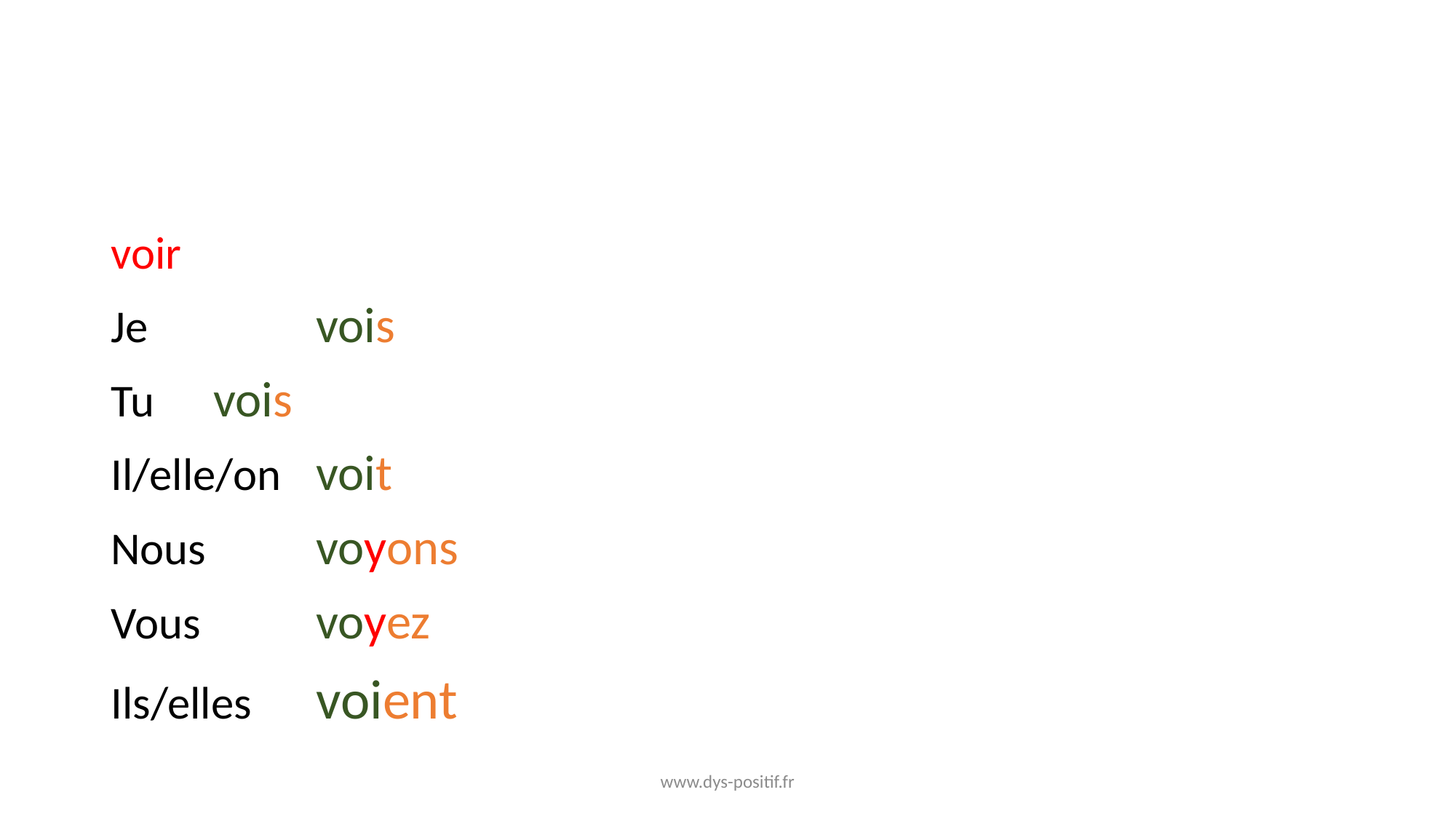

#
voir
Je 	 		vois
Tu  			vois
Il/elle/on  		voit
Nous  		voyons
Vous  		voyez
Ils/elles  		voient

www.dys-positif.fr